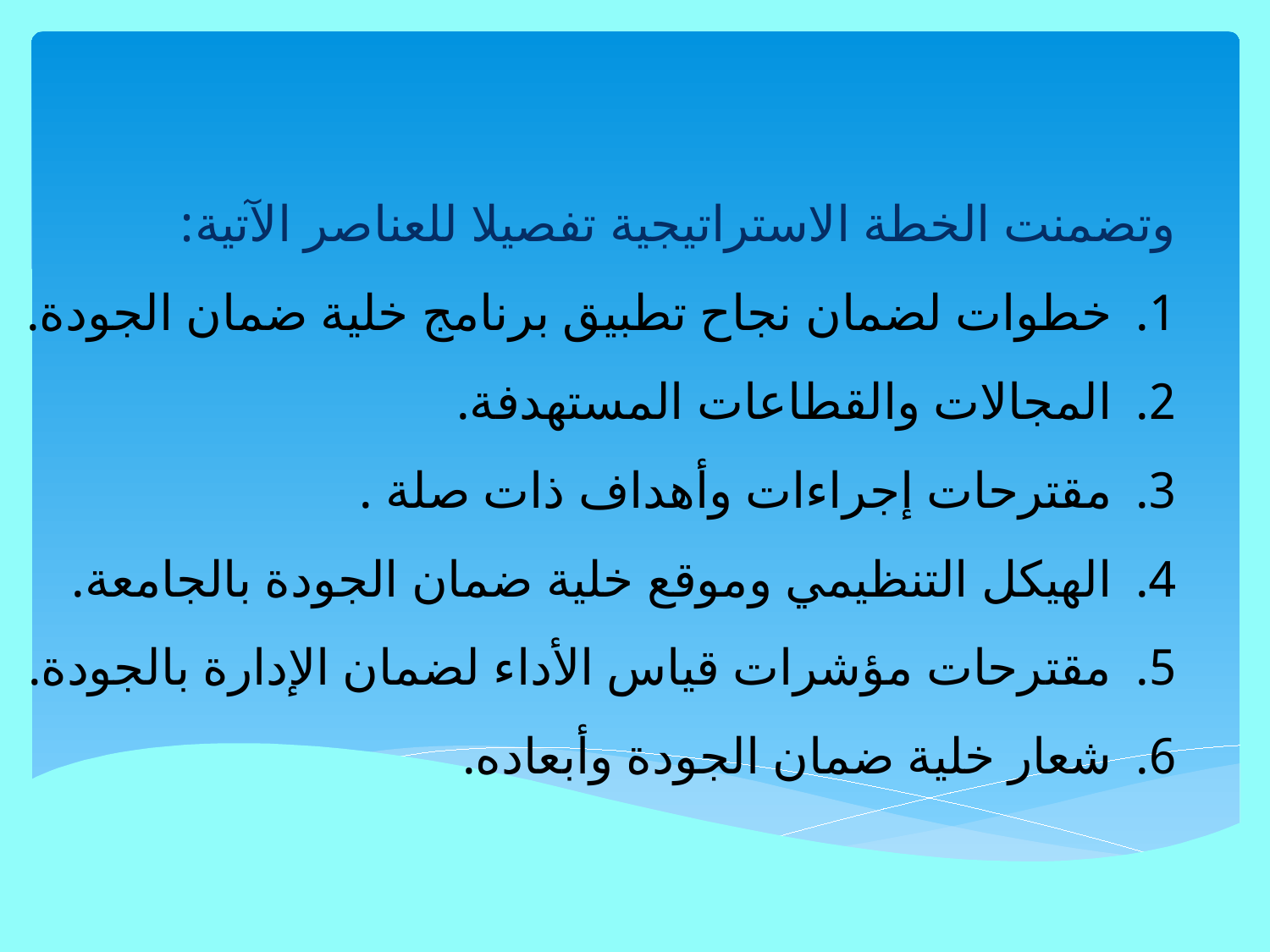

وتضمنت الخطة الاستراتيجية تفصيلا للعناصر الآتية:
خطوات لضمان نجاح تطبيق برنامج خلية ضمان الجودة.
المجالات والقطاعات المستهدفة.
مقترحات إجراءات وأهداف ذات صلة .
الهيكل التنظيمي وموقع خلية ضمان الجودة بالجامعة.
مقترحات مؤشرات قياس الأداء لضمان الإدارة بالجودة.
شعار خلية ضمان الجودة وأبعاده.